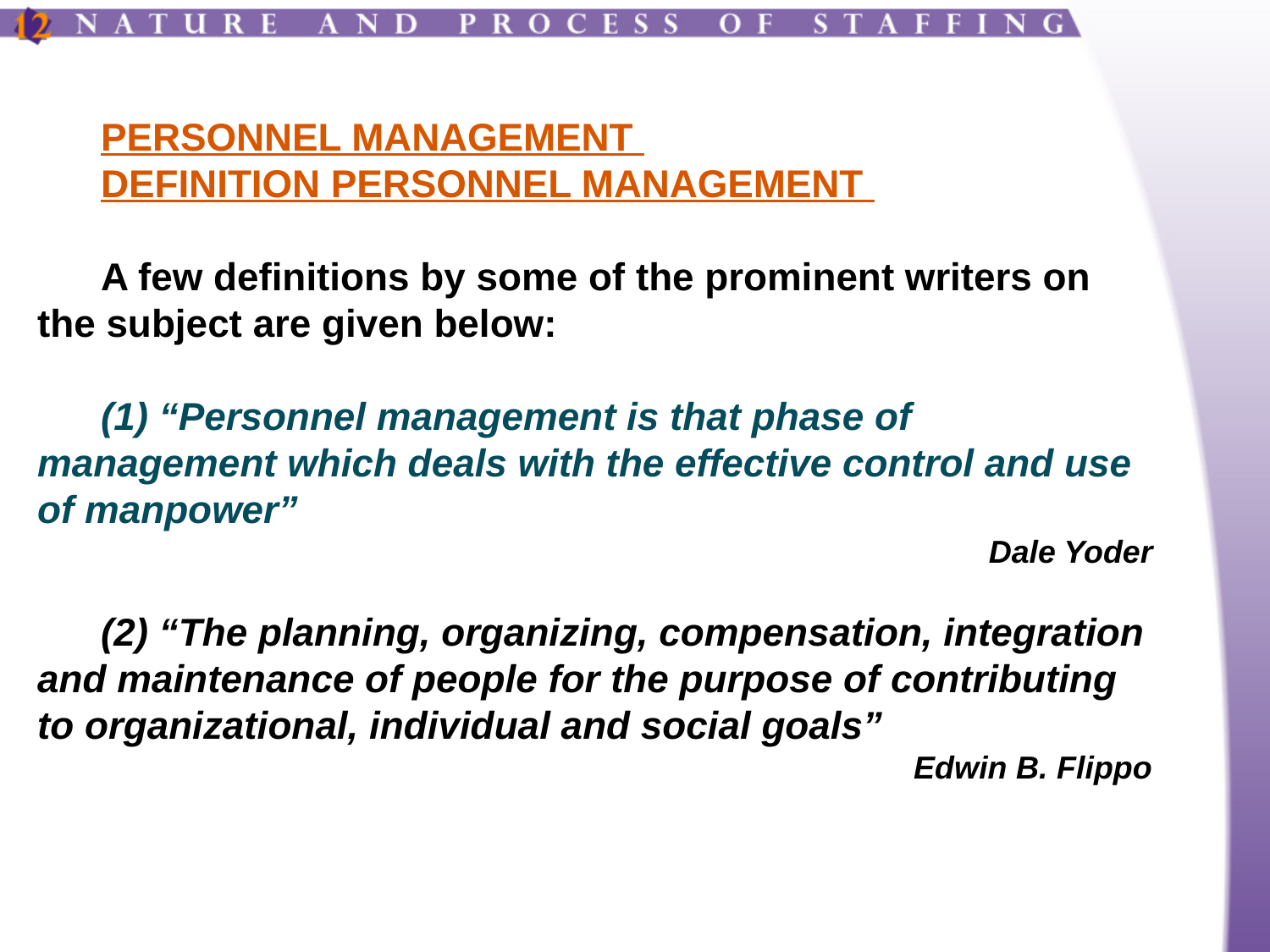

PERSONNEL MANAGEMENT
DEFINITION PERSONNEL MANAGEMENT

A few definitions by some of the prominent writers on the subject are given below:

(1) “Personnel management is that phase of management which deals with the effective control and use of manpower”
Dale Yoder

(2) “The planning, organizing, compensation, integration and maintenance of people for the purpose of contributing to organizational, individual and social goals”
Edwin B. Flippo